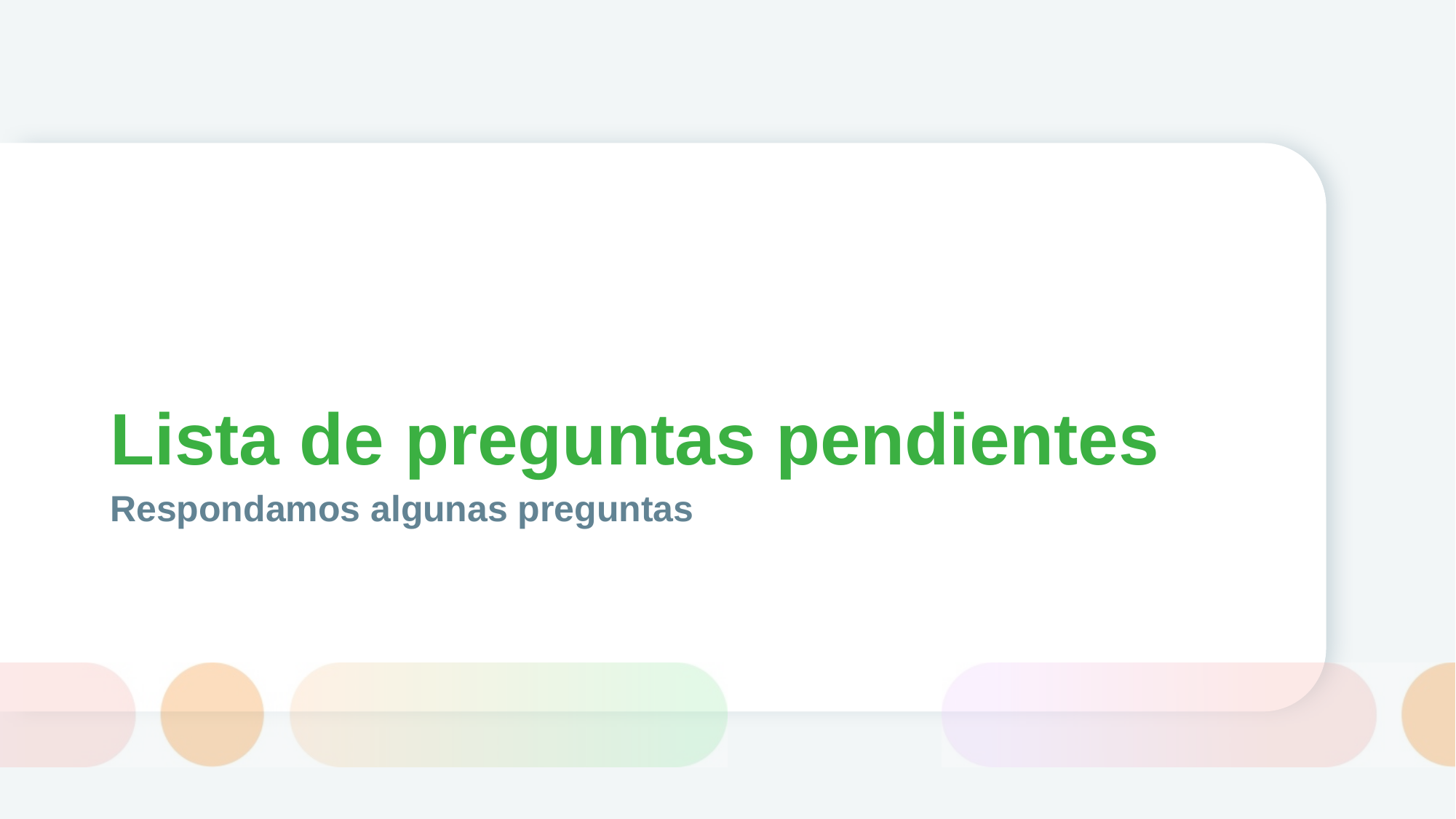

# Lista de preguntas pendientes
Respondamos algunas preguntas